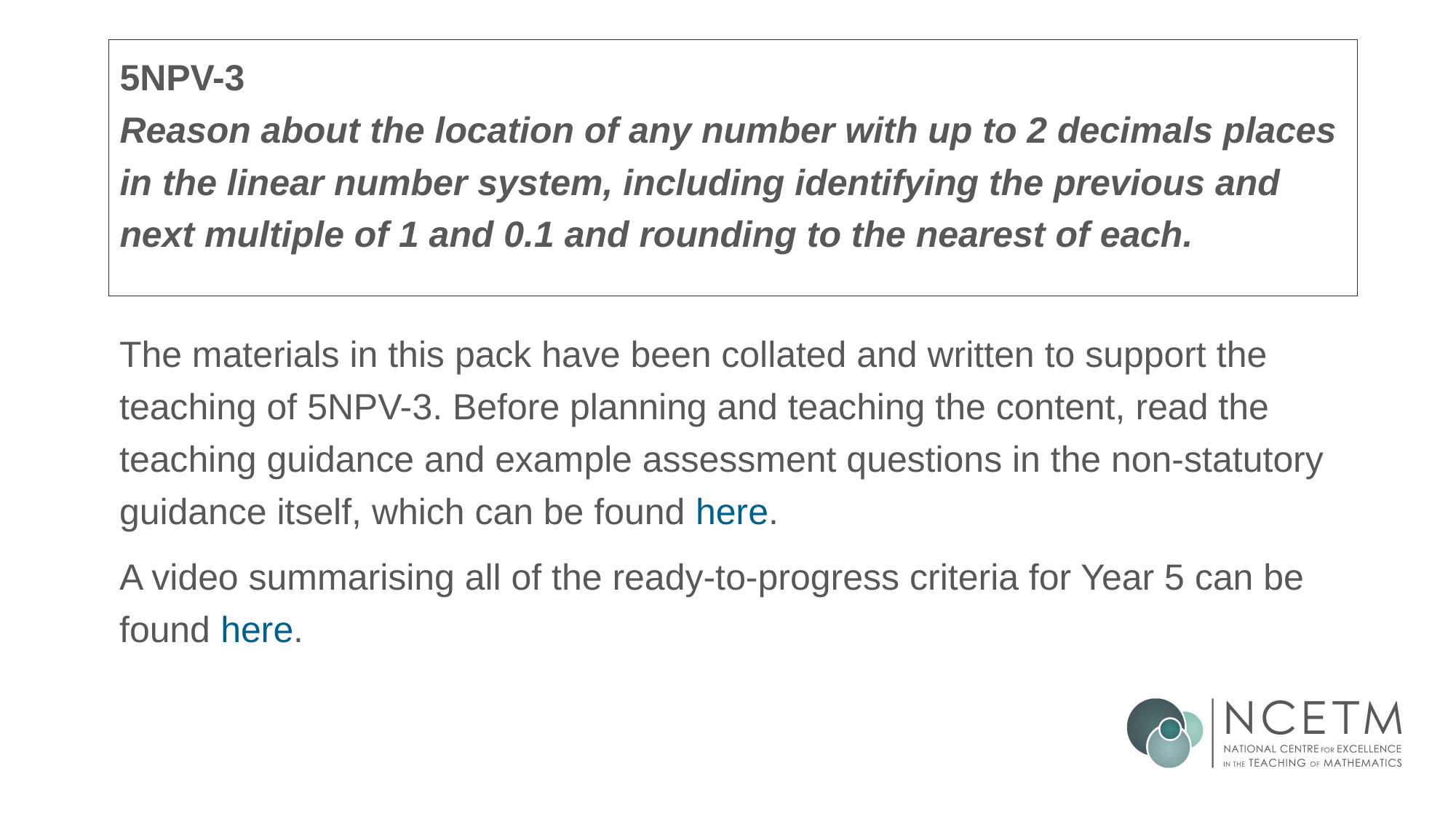

# 5NPV-3 Reason about the location of any number with up to 2 decimals places in the linear number system, including identifying the previous and next multiple of 1 and 0.1 and rounding to the nearest of each.
The materials in this pack have been collated and written to support the teaching of 5NPV-3. Before planning and teaching the content, read the teaching guidance and example assessment questions in the non-statutory guidance itself, which can be found here.
A video summarising all of the ready-to-progress criteria for Year 5 can be found here.